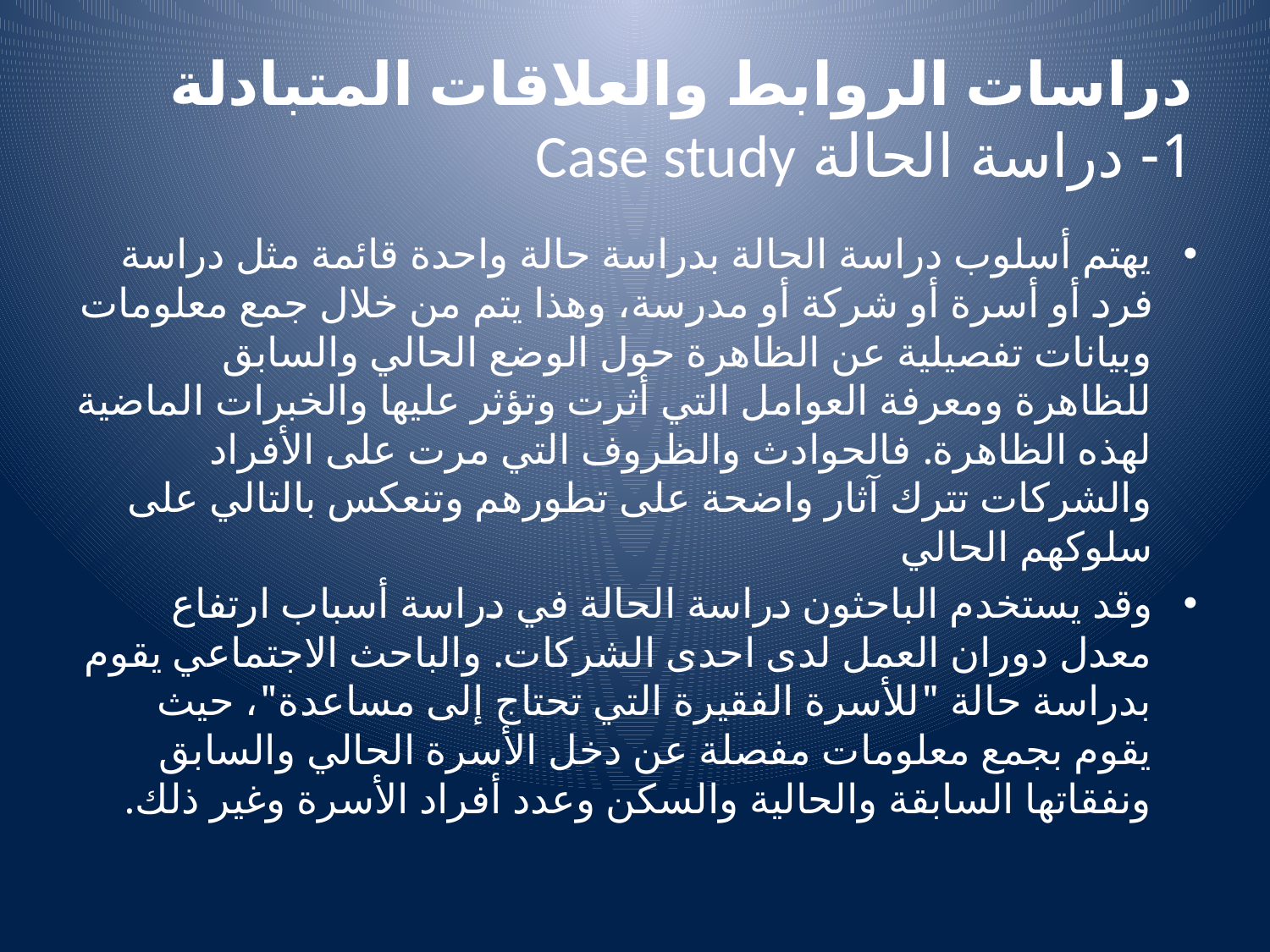

# دراسات الروابط والعلاقات المتبادلة 1- دراسة الحالة Case study
يهتم أسلوب دراسة الحالة بدراسة حالة واحدة قائمة مثل دراسة فرد أو أسرة أو شركة أو مدرسة، وهذا يتم من خلال جمع معلومات وبيانات تفصيلية عن الظاهرة حول الوضع الحالي والسابق للظاهرة ومعرفة العوامل التي أثرت وتؤثر عليها والخبرات الماضية لهذه الظاهرة. فالحوادث والظروف التي مرت على الأفراد والشركات تترك آثار واضحة على تطورهم وتنعكس بالتالي على سلوكهم الحالي
وقد يستخدم الباحثون دراسة الحالة في دراسة أسباب ارتفاع معدل دوران العمل لدى احدى الشركات. والباحث الاجتماعي يقوم بدراسة حالة "للأسرة الفقيرة التي تحتاج إلى مساعدة"، حيث يقوم بجمع معلومات مفصلة عن دخل الأسرة الحالي والسابق ونفقاتها السابقة والحالية والسكن وعدد أفراد الأسرة وغير ذلك.